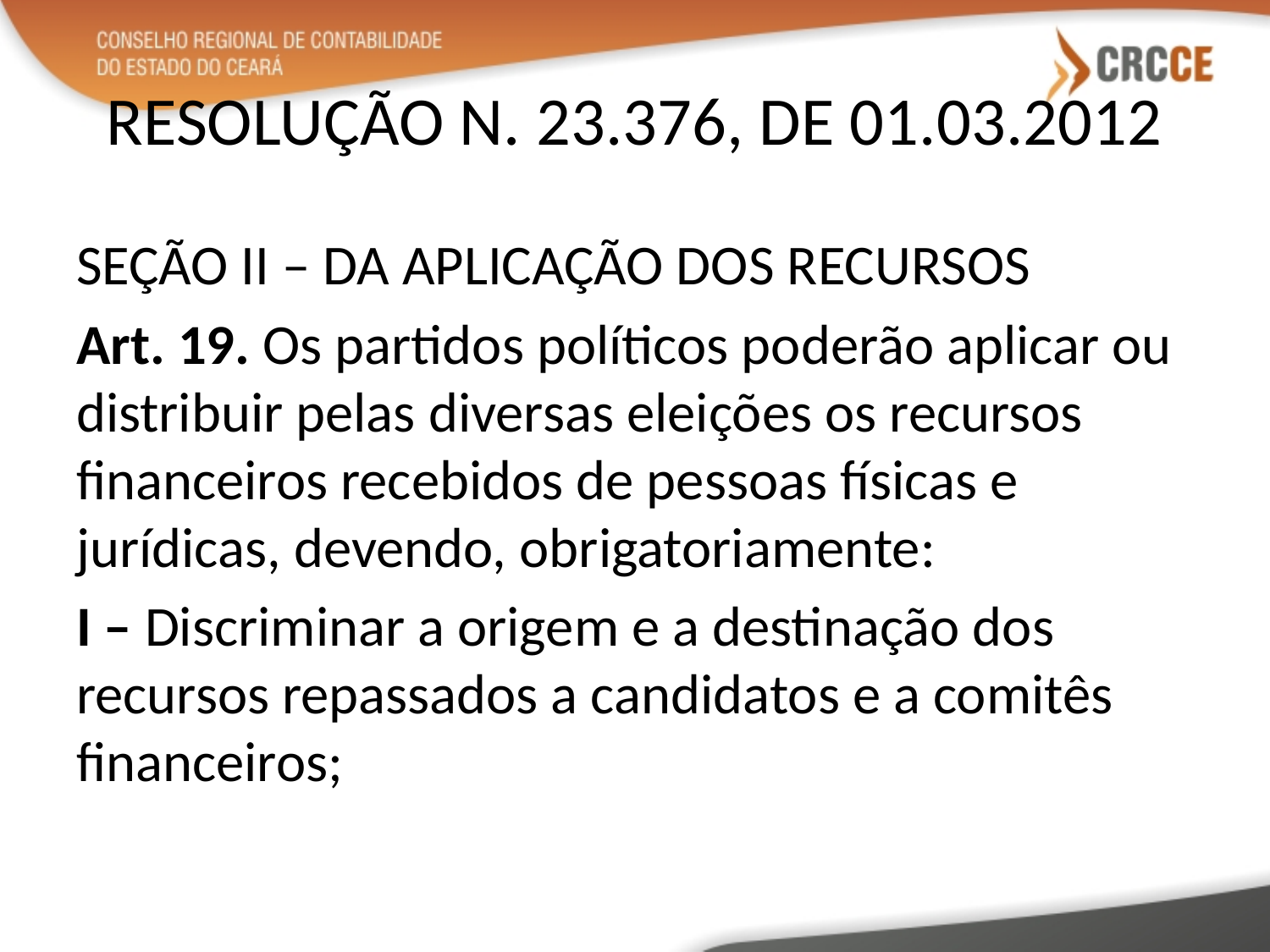

# RESOLUÇÃO N. 23.376, DE 01.03.2012
SEÇÃO II – DA APLICAÇÃO DOS RECURSOS
Art. 19. Os partidos políticos poderão aplicar ou distribuir pelas diversas eleições os recursos financeiros recebidos de pessoas físicas e jurídicas, devendo, obrigatoriamente:
I – Discriminar a origem e a destinação dos recursos repassados a candidatos e a comitês financeiros;